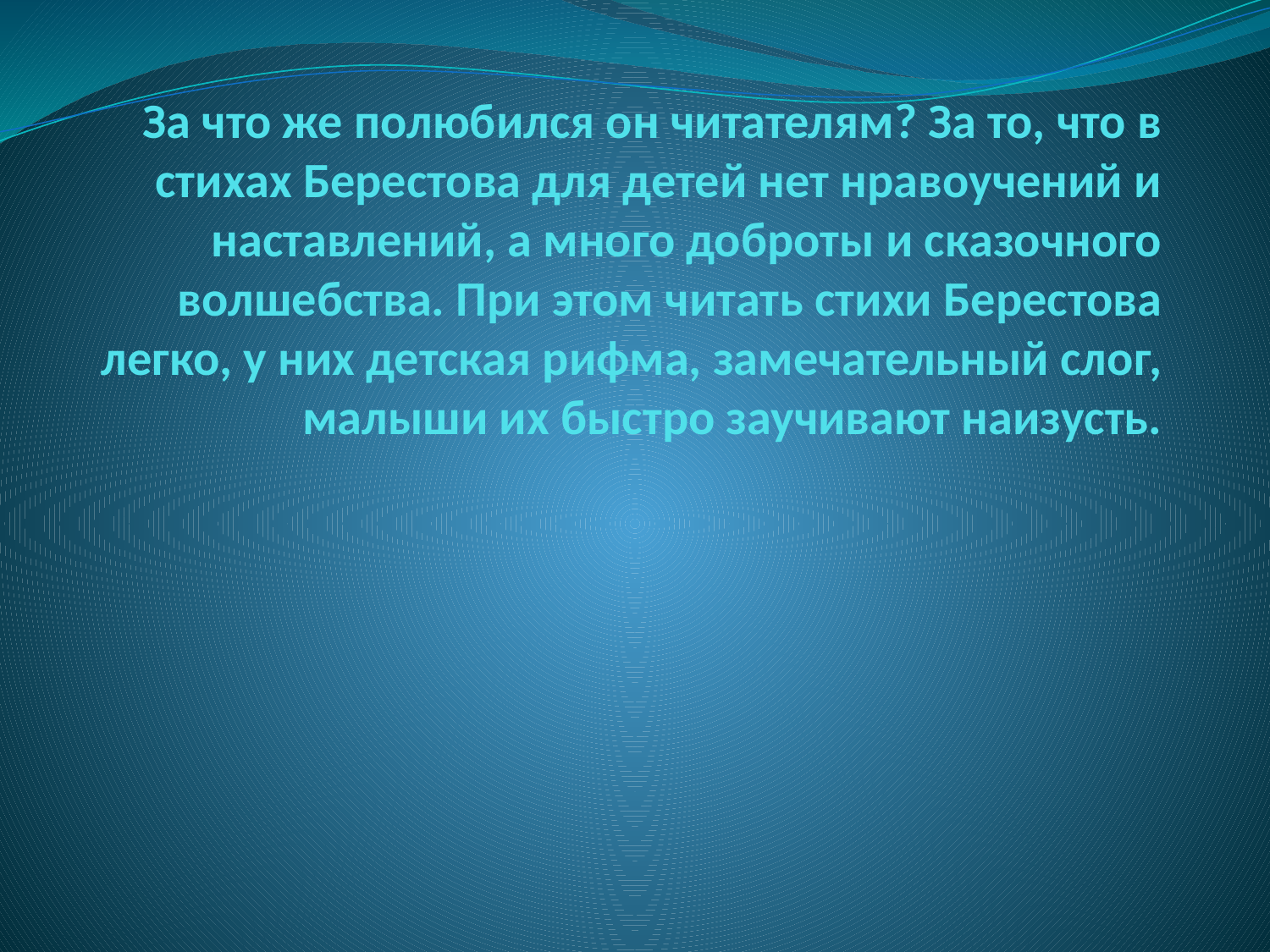

# За что же полюбился он читателям? За то, что в стихах Берестова для детей нет нравоучений и наставлений, а много доброты и сказочного волшебства. При этом читать стихи Берестова легко, у них детская рифма, замечательный слог, малыши их быстро заучивают наизусть.